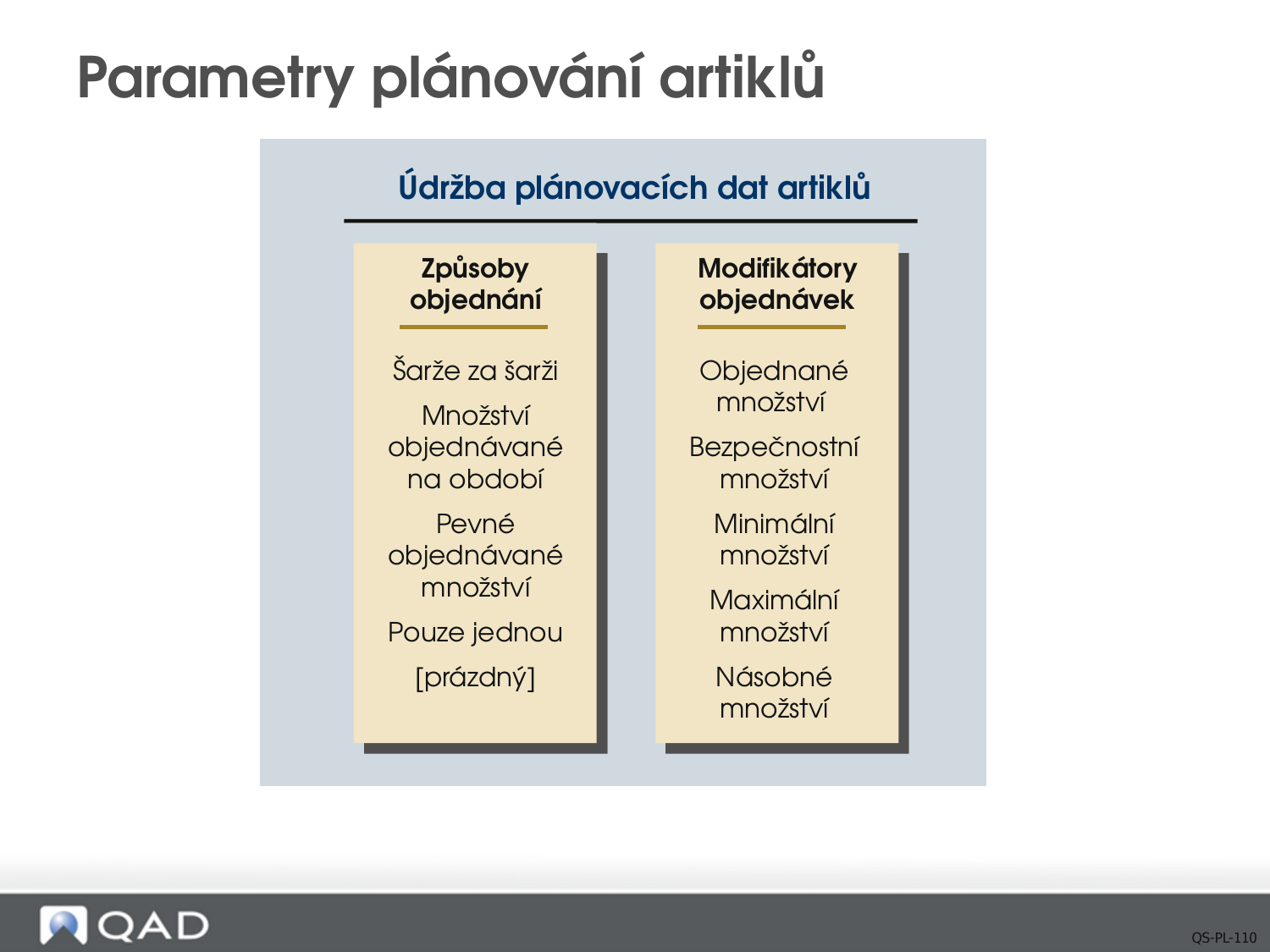

# Parametry plánování artiklů

Údržba plánovacích dat artiklů

Způsoby objednání
Modifikátory objednávek

Šarže za šarži
Množství objednávané na období
Pevné objednávané
množství
Pouze jednou
[prázdný]
Objednané množství
Bezpečnostní množství
Minimální množství
Maximální množství
Násobné množství
QS-PL-110